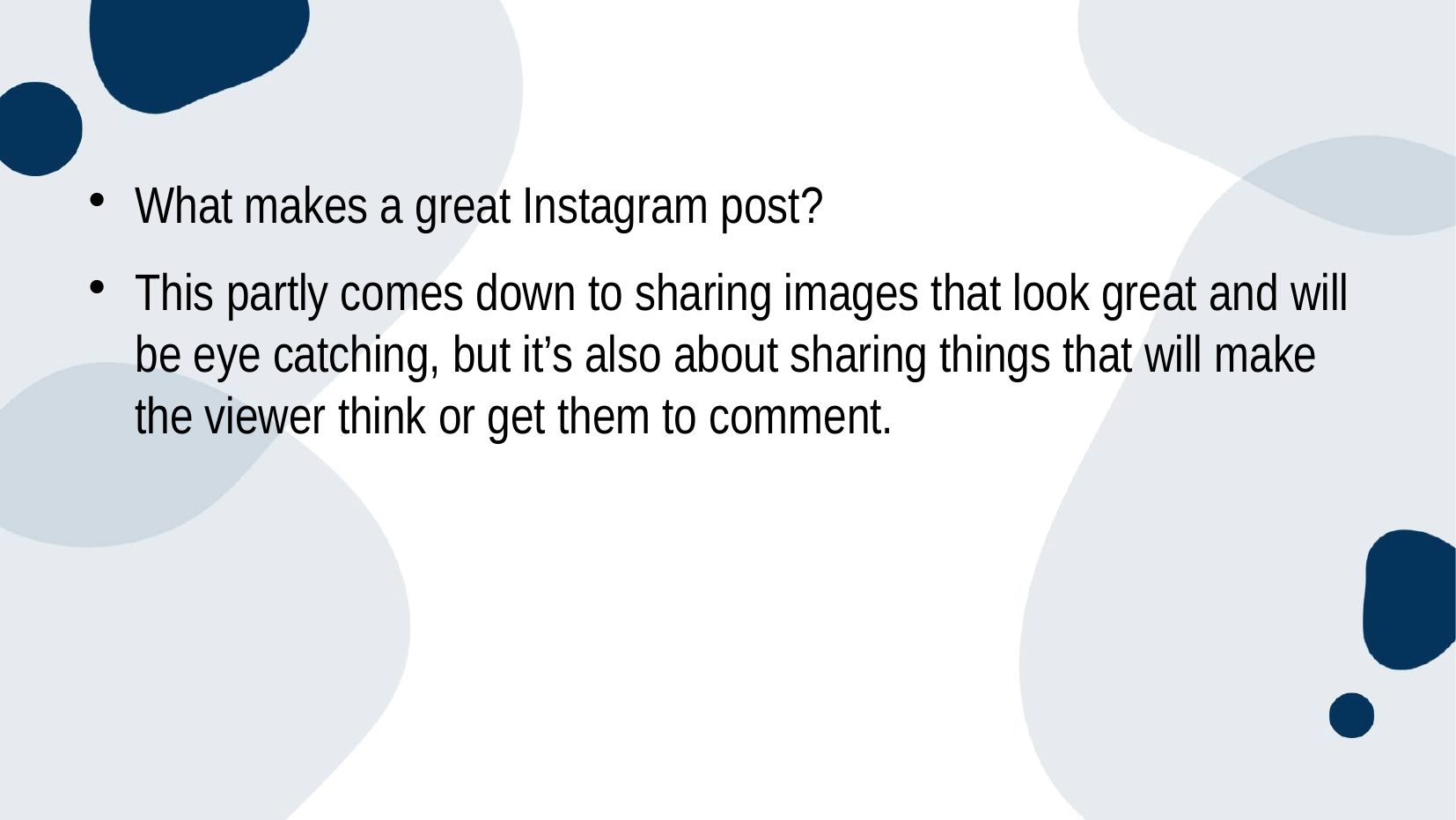

What makes a great Instagram post?
This partly comes down to sharing images that look great and will be eye catching, but it’s also about sharing things that will make the viewer think or get them to comment.